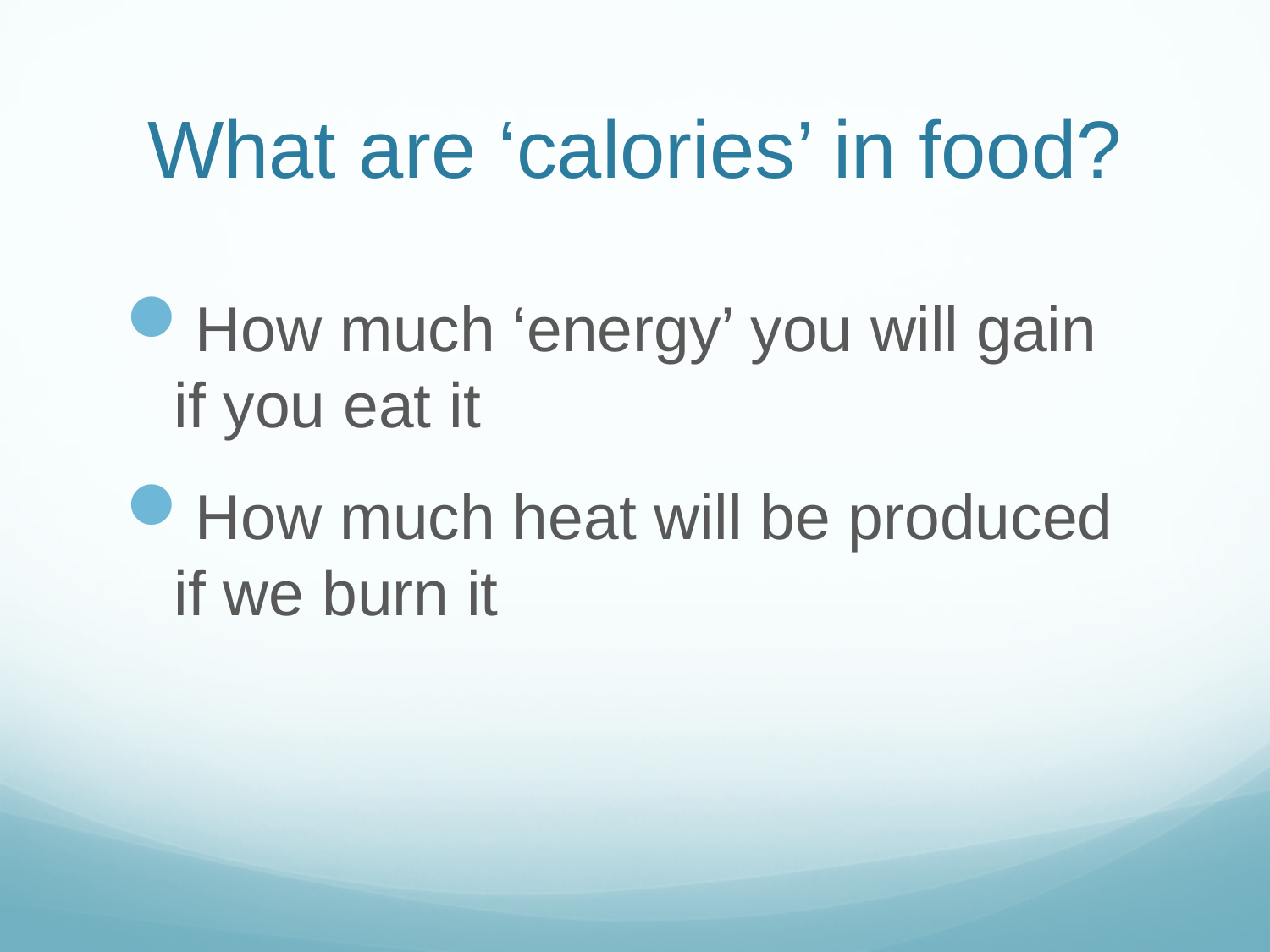

# What are ‘calories’ in food?
How much ‘energy’ you will gain if you eat it
How much heat will be produced if we burn it